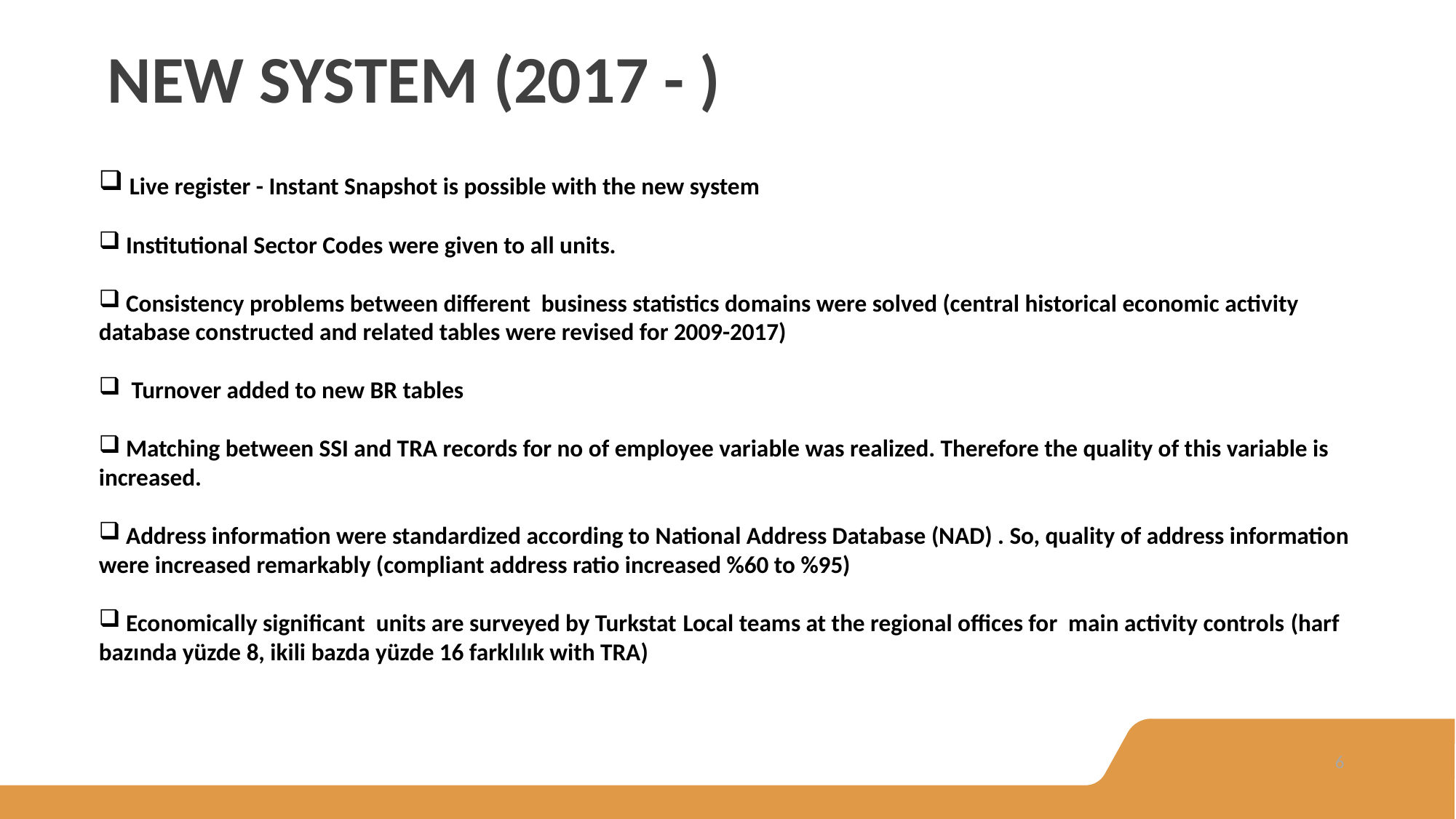

# new system (2017 - )
 Live register - Instant Snapshot is possible with the new system

 Institutional Sector Codes were given to all units.

 Consistency problems between different  business statistics domains were solved (central historical economic activity database constructed and related tables were revised for 2009-2017)

  Turnover added to new BR tables

 Matching between SSI and TRA records for no of employee variable was realized. Therefore the quality of this variable is increased.

 Address information were standardized according to National Address Database (NAD) . So, quality of address information were increased remarkably (compliant address ratio increased %60 to %95)

 Economically significant  units are surveyed by Turkstat Local teams at the regional offices for  main activity controls (harf bazında yüzde 8, ikili bazda yüzde 16 farklılık with TRA)

6